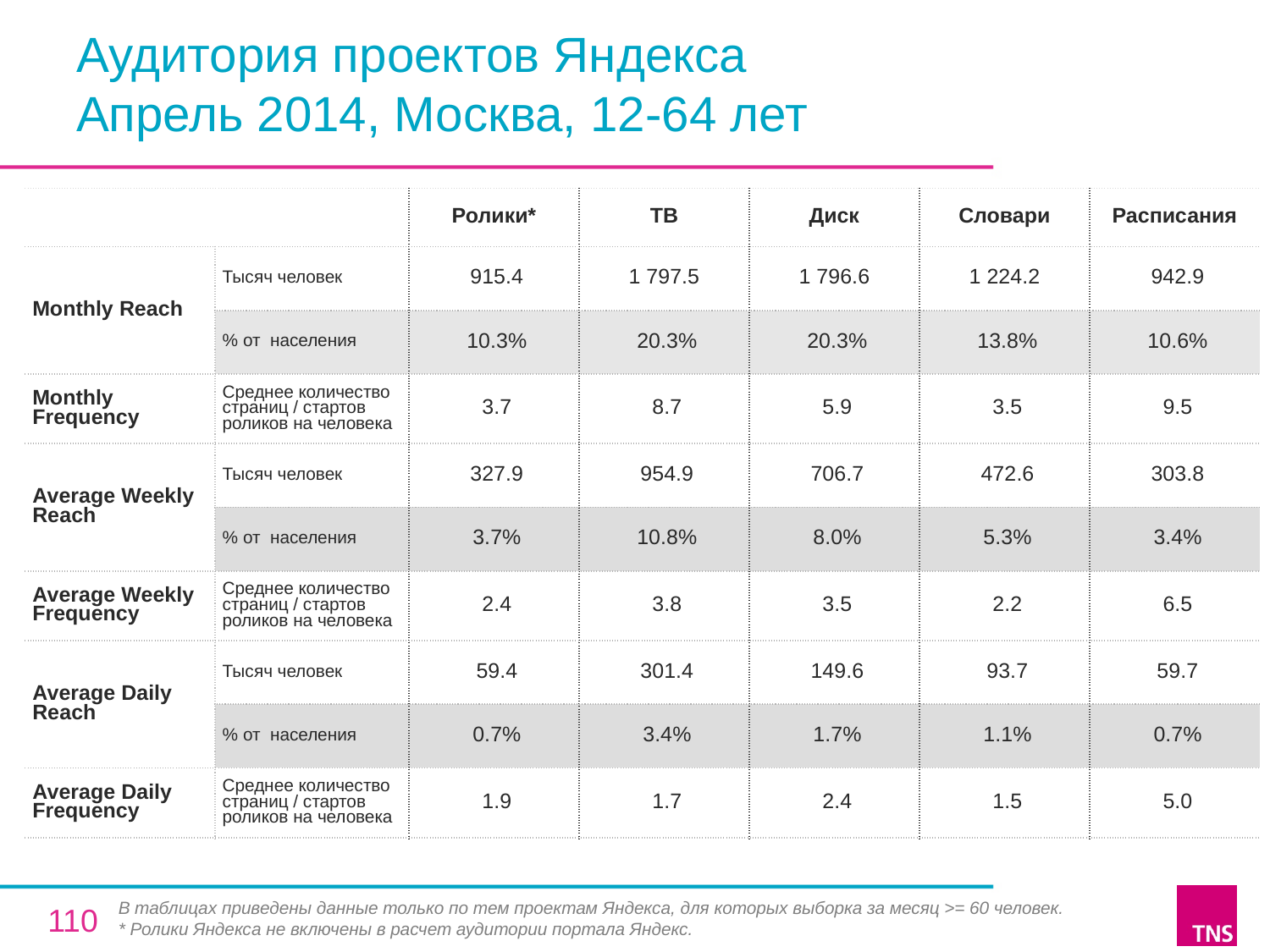

# Аудитория проектов Яндекса Апрель 2014, Москва, 12-64 лет
|  |  | Ролики\* | ТВ | Диск | Словари | Расписания |
| --- | --- | --- | --- | --- | --- | --- |
| Monthly Reach | Тысяч человек | 915.4 | 1 797.5 | 1 796.6 | 1 224.2 | 942.9 |
|  | % от населения | 10.3% | 20.3% | 20.3% | 13.8% | 10.6% |
| Monthly Frequency | Среднее количество страниц / стартов роликов на человека | 3.7 | 8.7 | 5.9 | 3.5 | 9.5 |
| Average Weekly Reach | Тысяч человек | 327.9 | 954.9 | 706.7 | 472.6 | 303.8 |
|  | % от населения | 3.7% | 10.8% | 8.0% | 5.3% | 3.4% |
| Average Weekly Frequency | Среднее количество страниц / стартов роликов на человека | 2.4 | 3.8 | 3.5 | 2.2 | 6.5 |
| Average Daily Reach | Тысяч человек | 59.4 | 301.4 | 149.6 | 93.7 | 59.7 |
|  | % от населения | 0.7% | 3.4% | 1.7% | 1.1% | 0.7% |
| Average Daily Frequency | Среднее количество страниц / стартов роликов на человека | 1.9 | 1.7 | 2.4 | 1.5 | 5.0 |
В таблицах приведены данные только по тем проектам Яндекса, для которых выборка за месяц >= 60 человек.
* Ролики Яндекса не включены в расчет аудитории портала Яндекс.
110